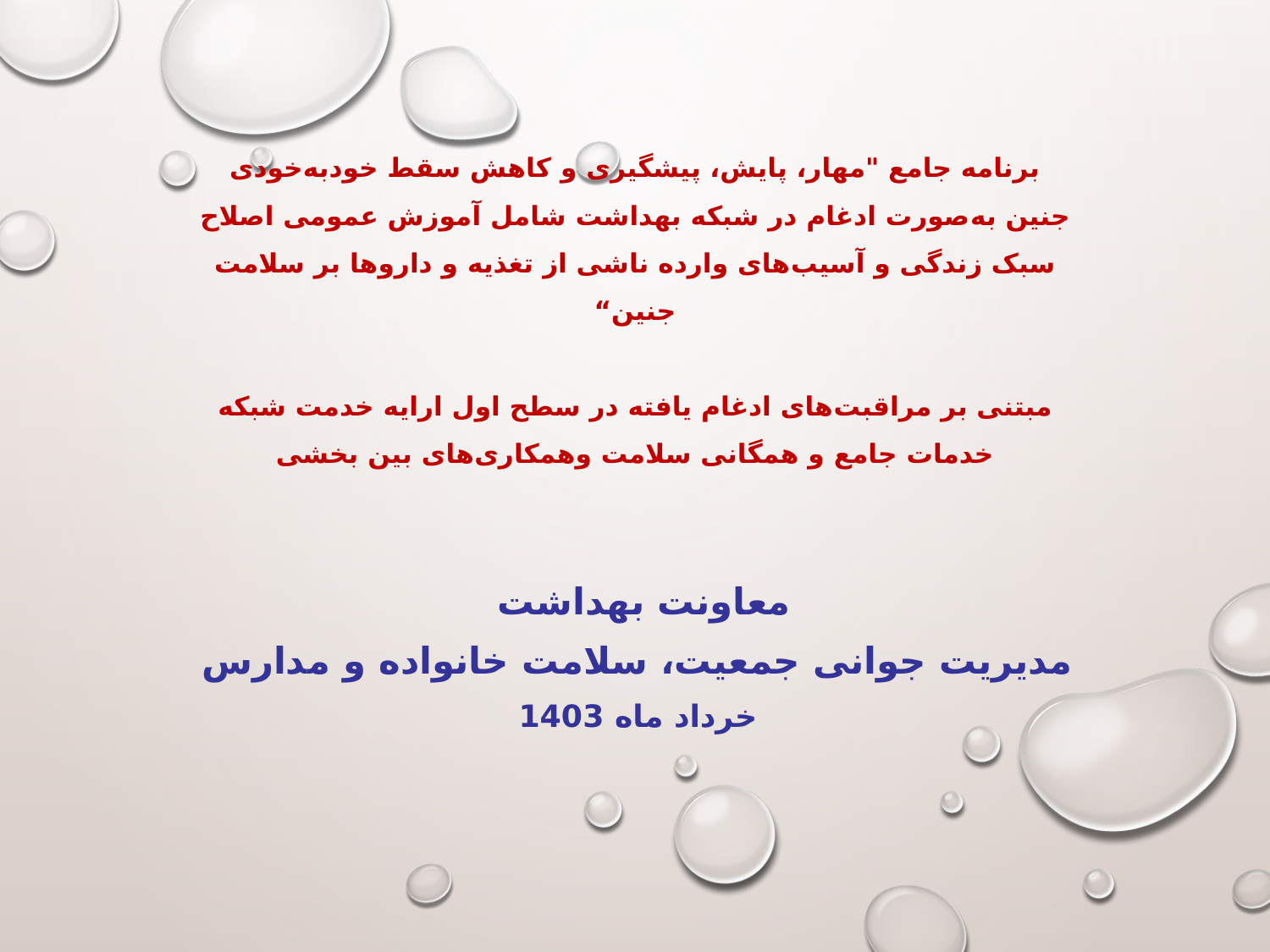

# برنامه جامع "مهار، پایش، پیشگیری و کاهش سقط خودبه‌خودی جنین به‌صورت ادغام در شبکه بهداشت شامل آموزش عمومی اصلاح سبک زندگی و آسیب‌های وارده ناشی از تغذیه و داروها بر سلامت جنین“ مبتنی بر مراقبت‌های ادغام یافته در سطح اول ارایه خدمت شبکه خدمات جامع و همگانی سلامت وهمکاری‌های بین بخشی
معاونت بهداشت
مدیریت جوانی جمعیت، سلامت خانواده و مدارس
خرداد ماه 1403